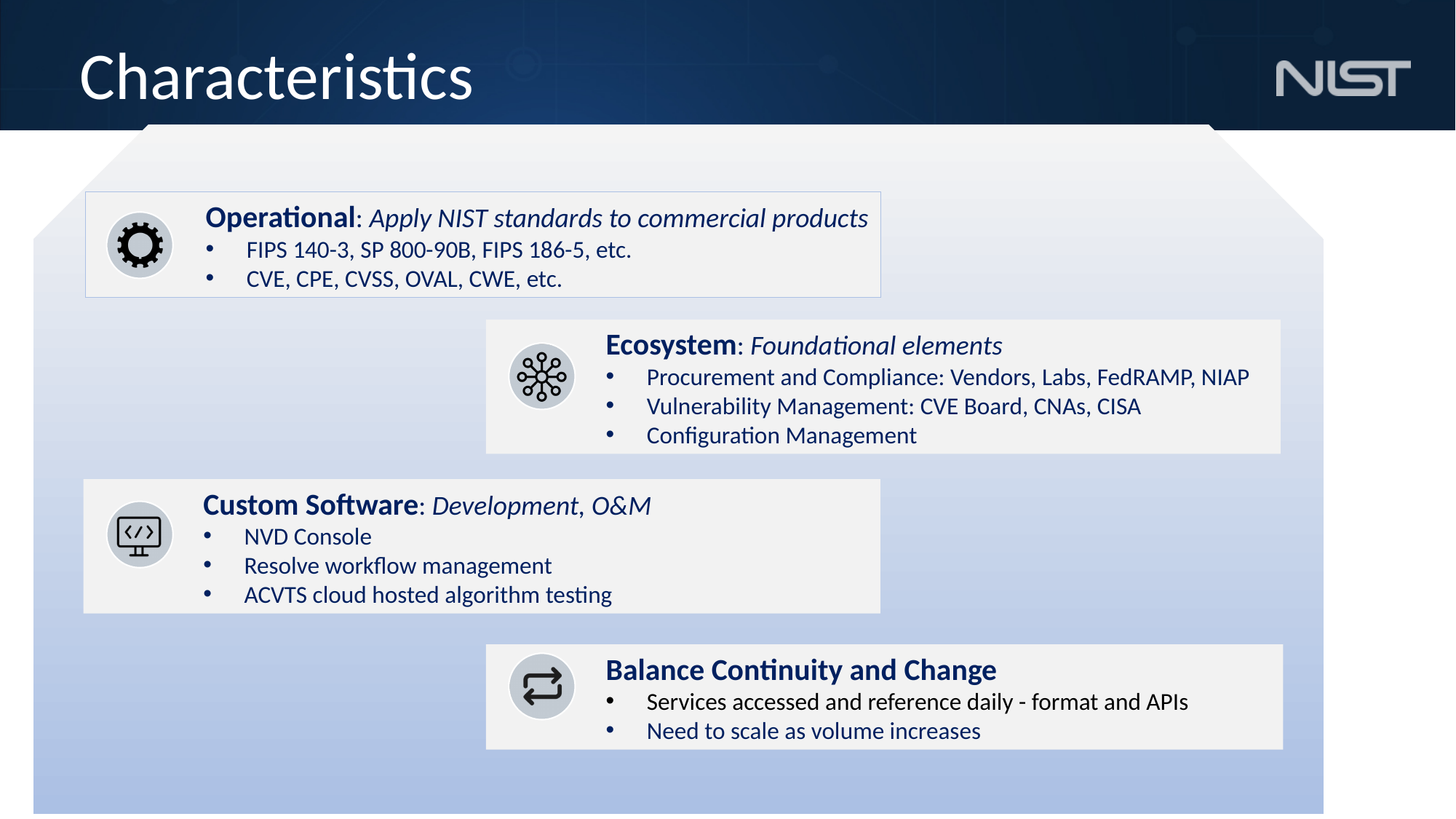

# Characteristics

	Operational: Apply NIST standards to commercial products
FIPS 140-3, SP 800-90B, FIPS 186-5, etc.
CVE, CPE, CVSS, OVAL, CWE, etc.

	Ecosystem: Foundational elements
Procurement and Compliance: Vendors, Labs, FedRAMP, NIAP
Vulnerability Management: CVE Board, CNAs, CISA
Configuration Management

	Custom Software: Development, O&M
NVD Console
Resolve workflow management
ACVTS cloud hosted algorithm testing

	Balance Continuity and Change
Services accessed and reference daily - format and APIs
Need to scale as volume increases